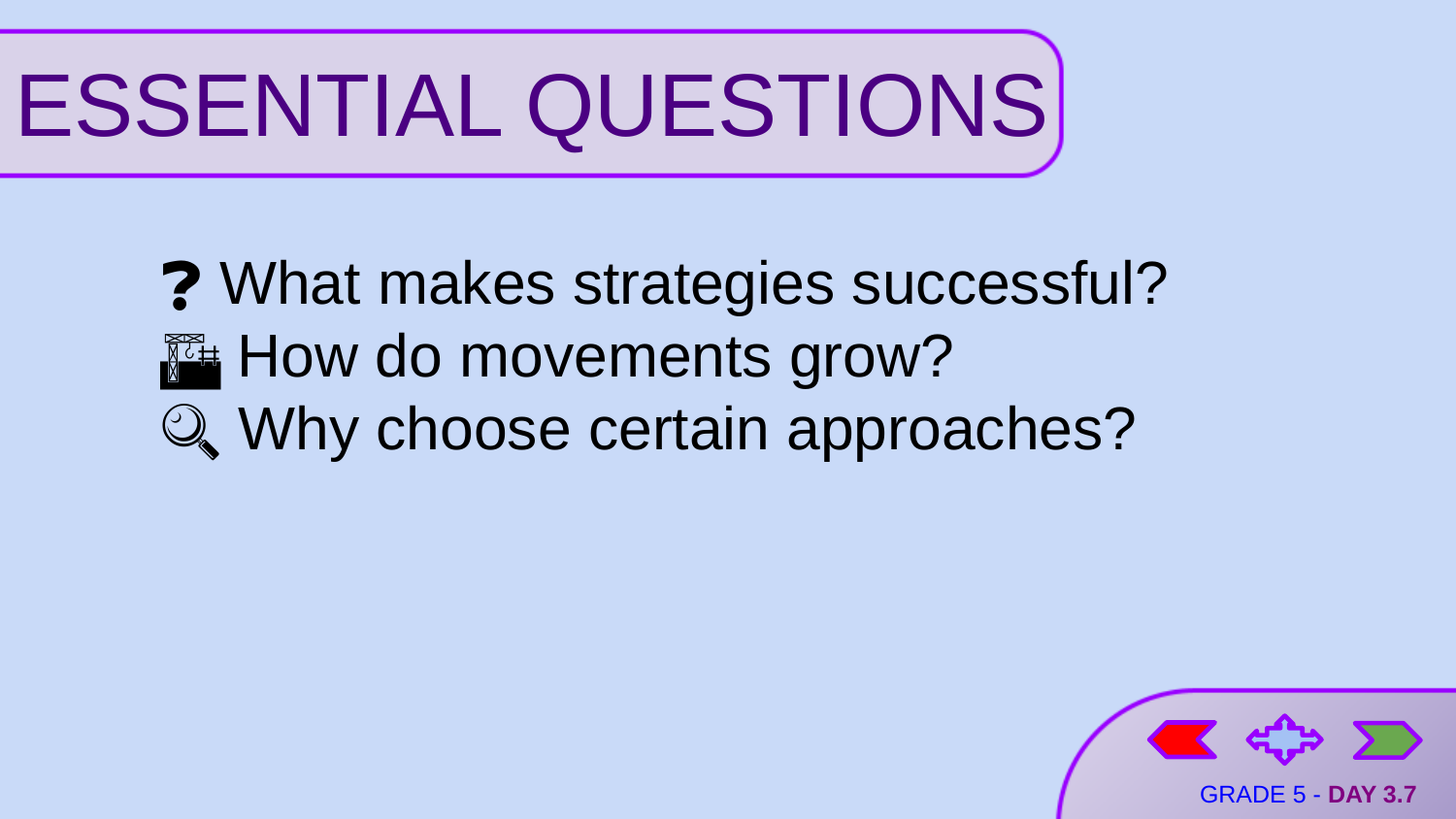

# ESSENTIAL QUESTIONS

❓ What makes strategies successful?
🏗 How do movements grow?
🔍 Why choose certain approaches?

GRADE 5 - DAY 3.7